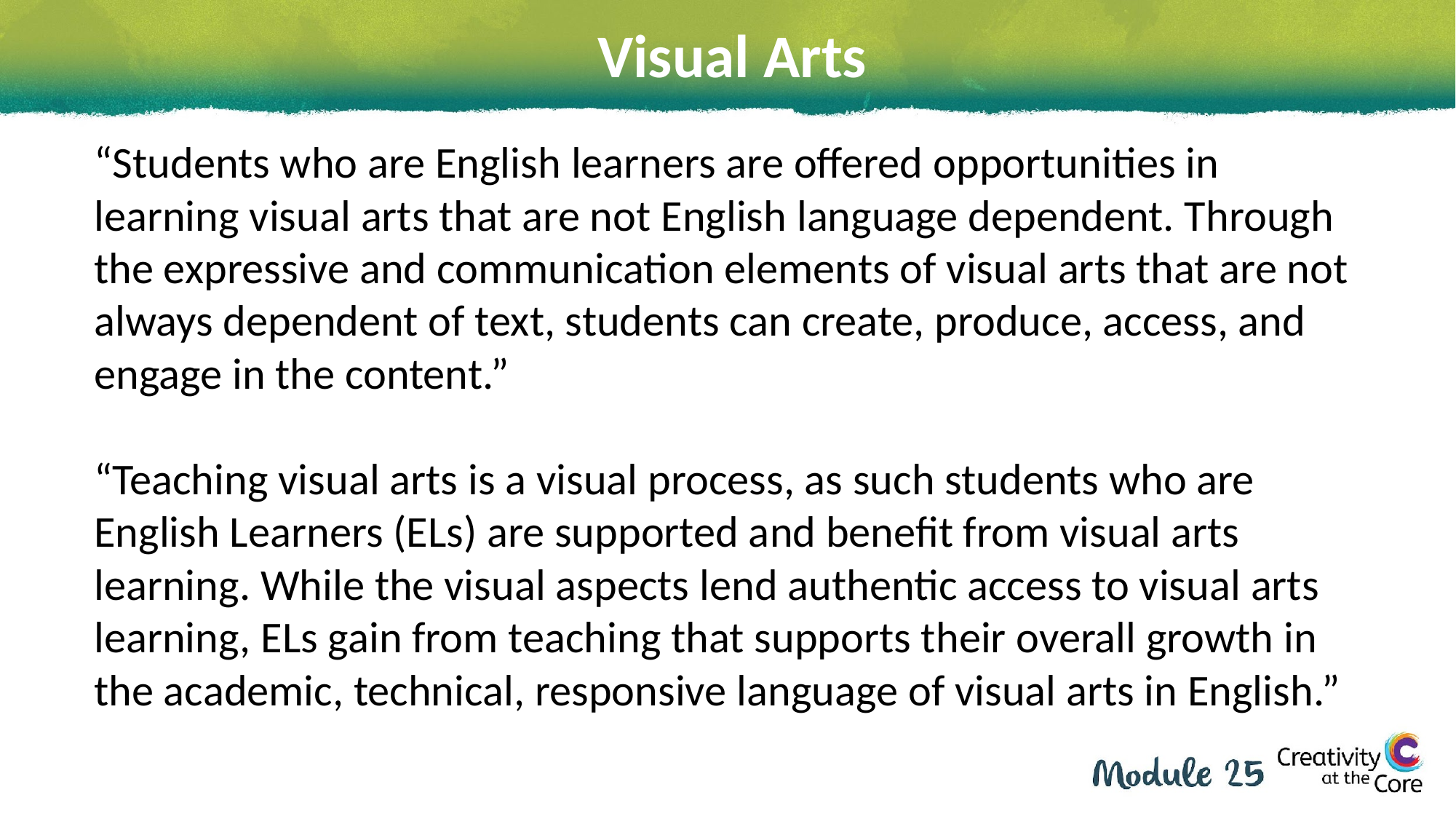

# Visual Arts
“Students who are English learners are offered opportunities in learning visual arts that are not English language dependent. Through the expressive and communication elements of visual arts that are not always dependent of text, students can create, produce, access, and engage in the content.”

“Teaching visual arts is a visual process, as such students who are English Learners (ELs) are supported and benefit from visual arts learning. While the visual aspects lend authentic access to visual arts learning, ELs gain from teaching that supports their overall growth in the academic, technical, responsive language of visual arts in English.”